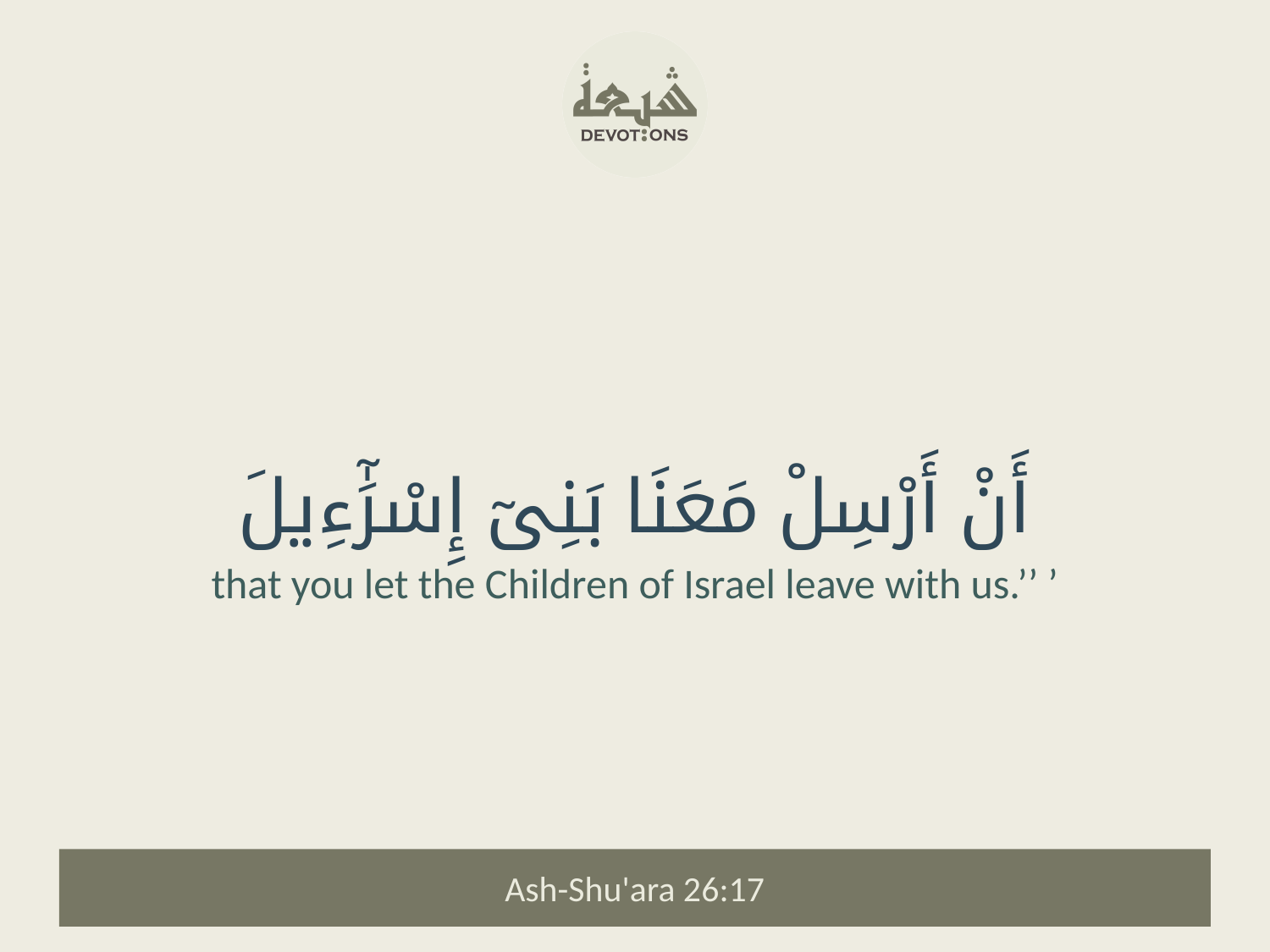

أَنْ أَرْسِلْ مَعَنَا بَنِىٓ إِسْرَٰٓءِيلَ
that you let the Children of Israel leave with us.’’ ’
Ash-Shu'ara 26:17